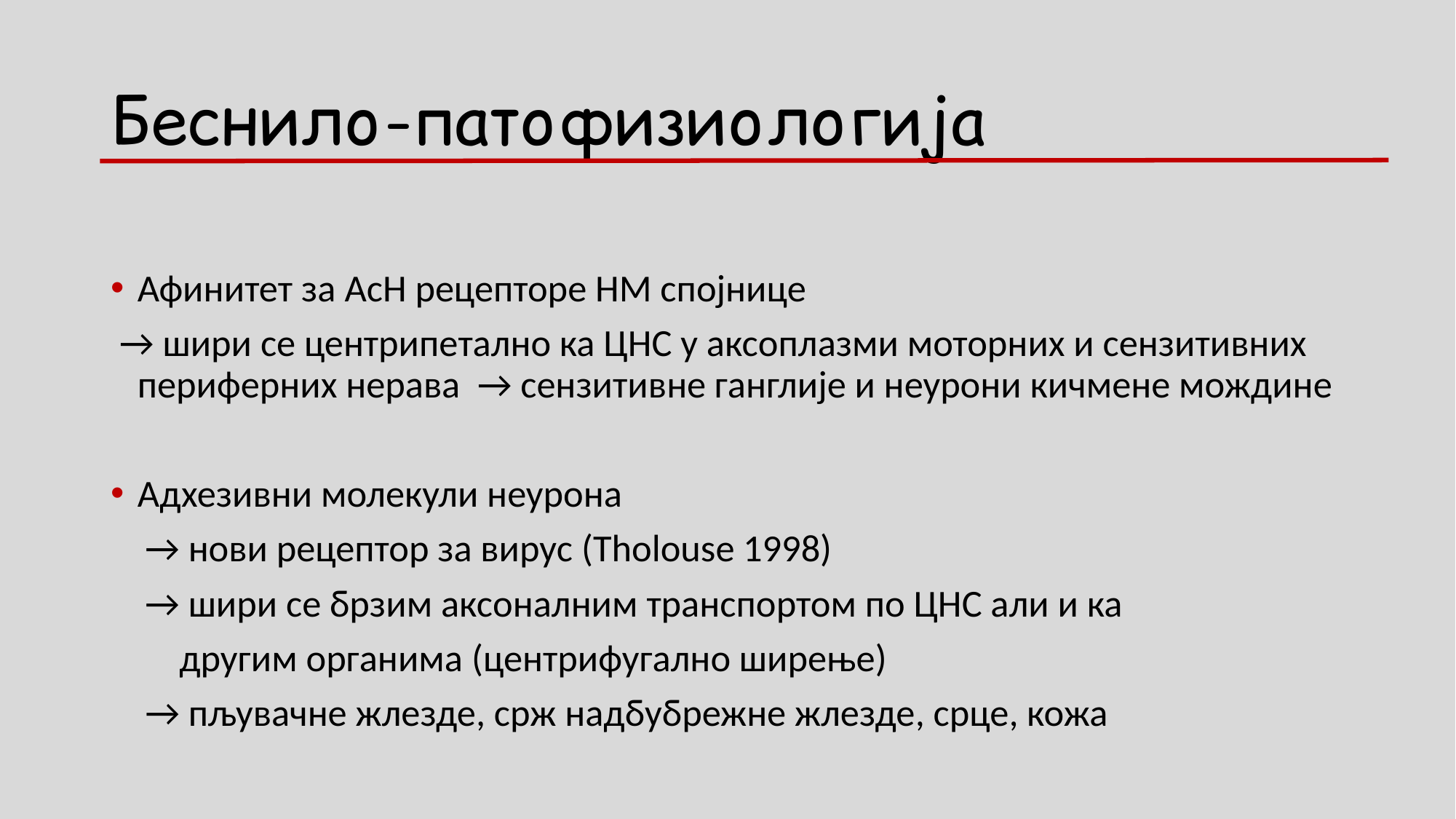

# Беснило-патофизиологија
Афинитет за AcH рецепторе НМ спојнице
 → шири се центрипетално ка ЦНС у аксоплазми моторних и сензитивних периферних нерава  → сензитивне ганглије и неурони кичмене мождине

Адхезивни молекули неурона
    → нови рецептор за вирус (Tholouse 1998)
    → шири се брзим аксоналним транспортом по ЦНС али и ка
        другим органима (центрифугално ширење)
    → пљувачне жлезде, срж надбубрежне жлезде, срце, кожа